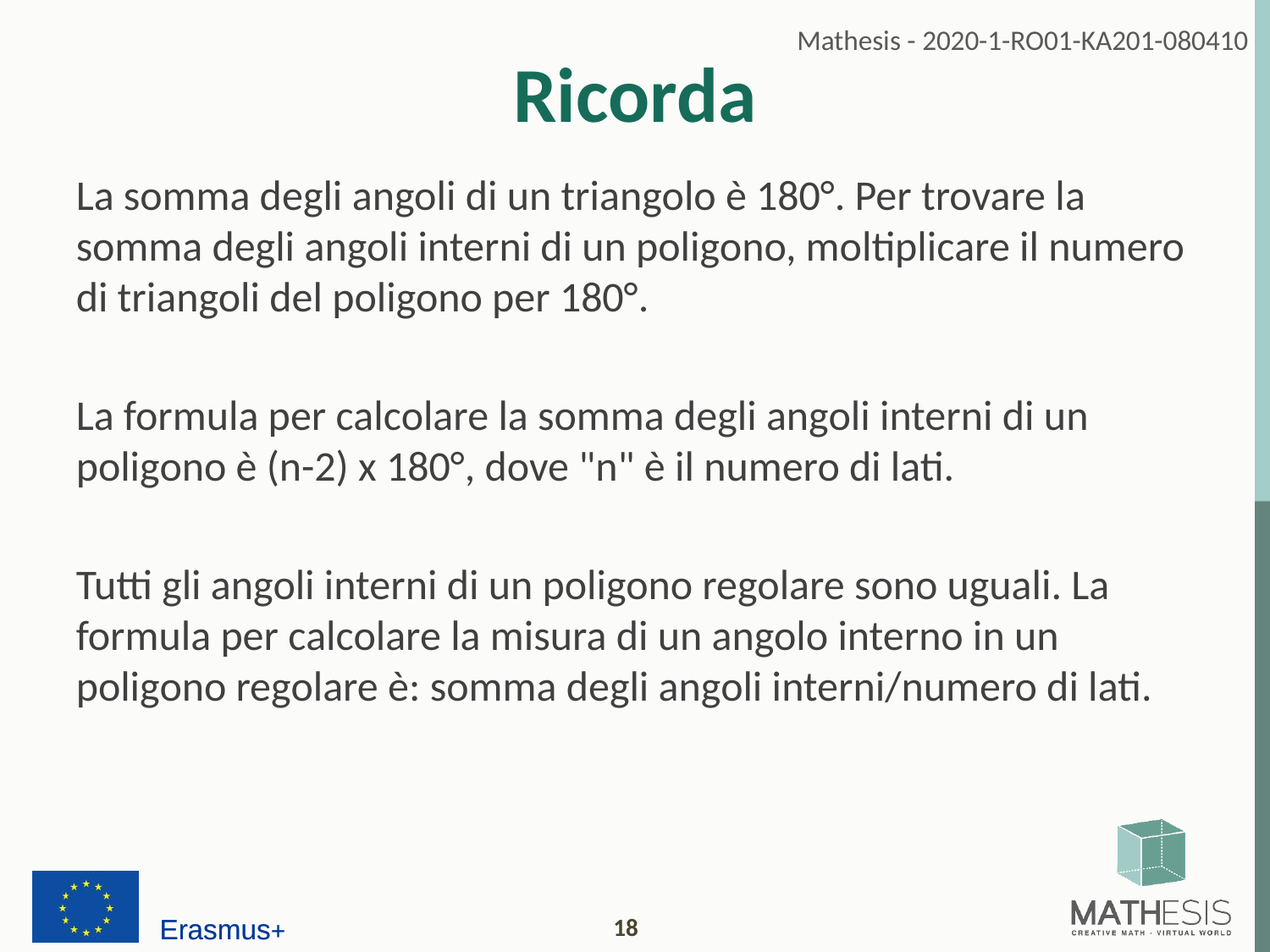

# Ricorda
La somma degli angoli di un triangolo è 180°. Per trovare la somma degli angoli interni di un poligono, moltiplicare il numero di triangoli del poligono per 180°.

La formula per calcolare la somma degli angoli interni di un poligono è (n-2) x 180°, dove "n" è il numero di lati.

Tutti gli angoli interni di un poligono regolare sono uguali. La formula per calcolare la misura di un angolo interno in un poligono regolare è: somma degli angoli interni/numero di lati.